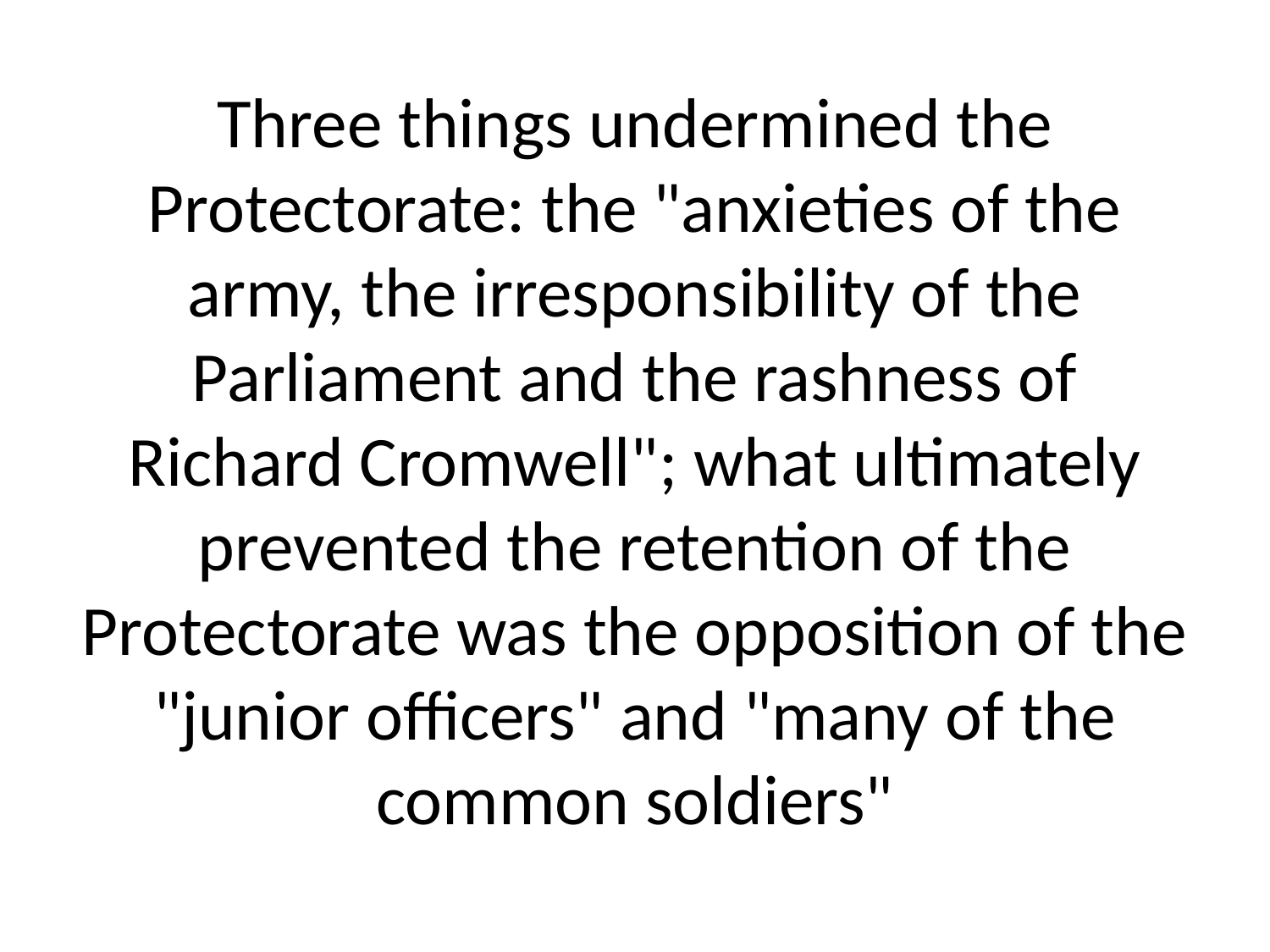

# Three things undermined the Protectorate: the "anxieties of the army, the irresponsibility of the Parliament and the rashness of Richard Cromwell"; what ultimately prevented the retention of the Protectorate was the opposition of the "junior officers" and "many of the common soldiers"